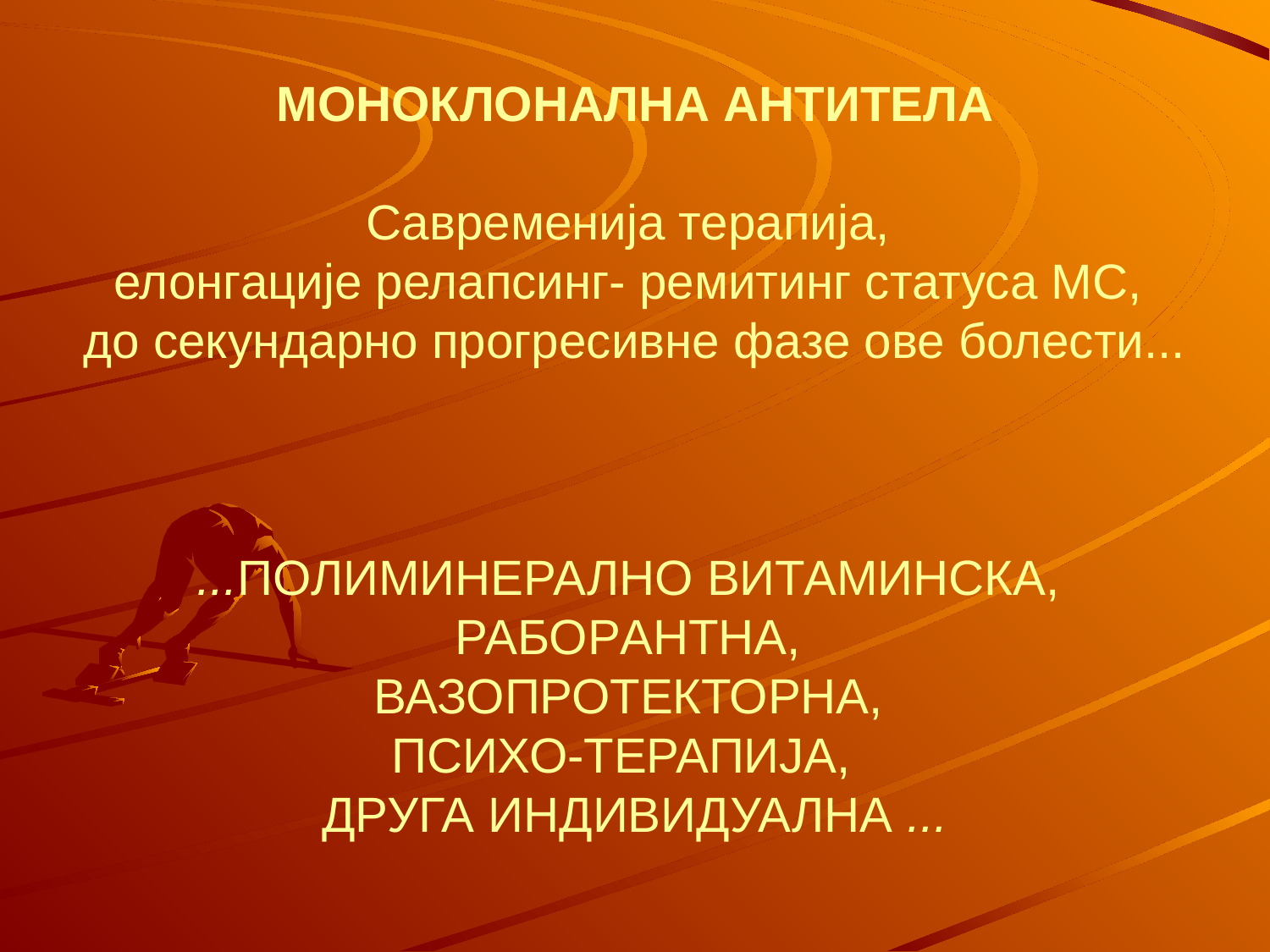

МОНОКЛОНАЛНА АНТИТЕЛА
Савременија терапија,
елонгације релапсинг- ремитинг статуса МС,
до секундарно прогресивне фазе ове болести...
...ПОЛИМИНЕРАЛНО ВИТАМИНСКА,
РАБОРAНТНА,
ВАЗОПРОТЕКТОРНА,
ПСИХО-ТЕРАПИЈА,
ДРУГА ИНДИВИДУАЛНА ...